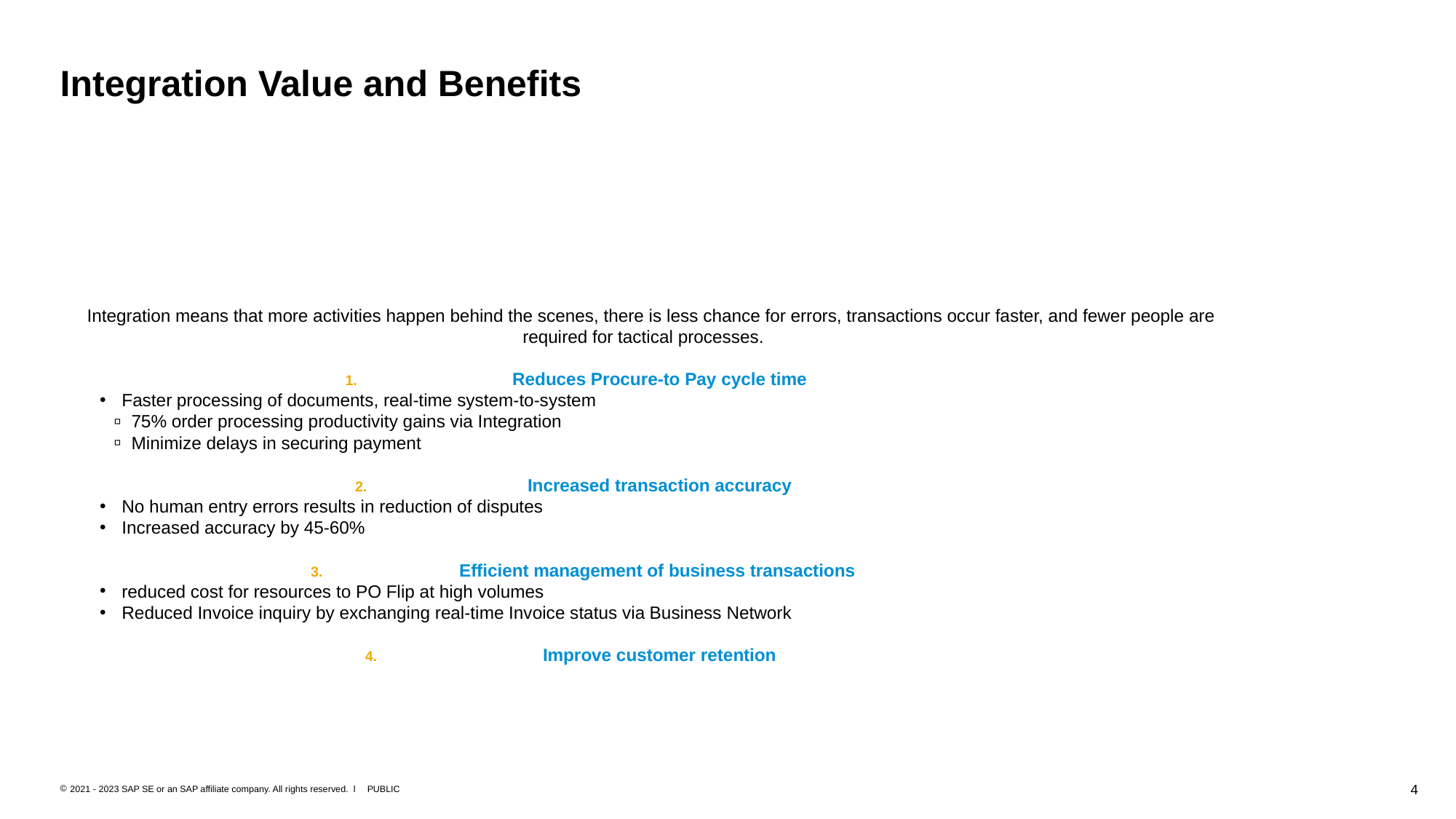

# Integration Value and Benefits
Integration means that more activities happen behind the scenes, there is less chance for errors, transactions occur faster, and fewer people are required for tactical processes.

Reduces Procure-to Pay cycle time
Faster processing of documents, real-time system-to-system
75% order processing productivity gains via Integration
Minimize delays in securing payment

Increased transaction accuracy
No human entry errors results in reduction of disputes
Increased accuracy by 45-60%

Efficient management of business transactions
reduced cost for resources to PO Flip at high volumes
Reduced Invoice inquiry by exchanging real-time Invoice status via Business Network

Improve customer retention